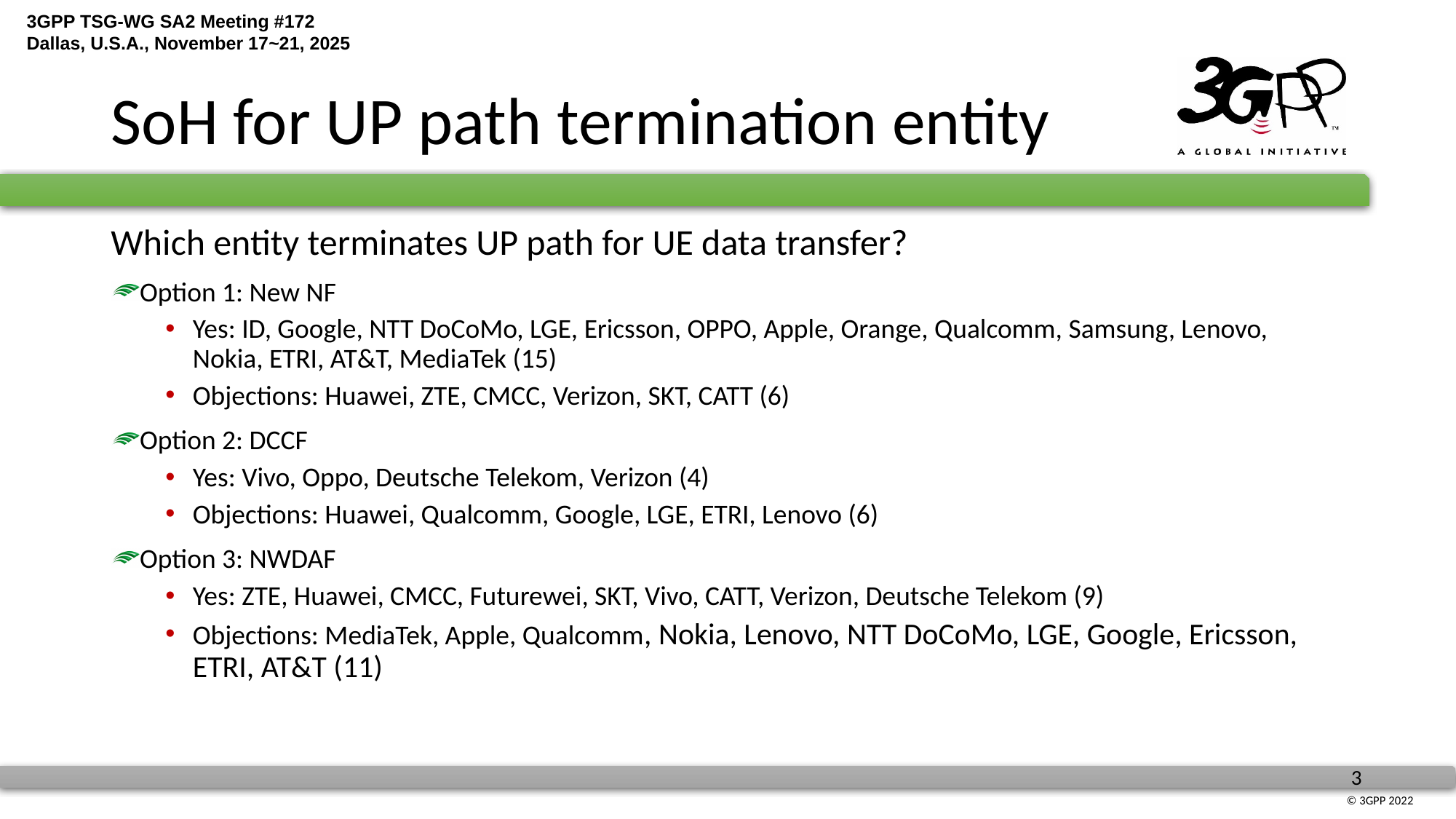

# SoH for UP path termination entity
Which entity terminates UP path for UE data transfer?
Option 1: New NF
Yes: ID, Google, NTT DoCoMo, LGE, Ericsson, OPPO, Apple, Orange, Qualcomm, Samsung, Lenovo, Nokia, ETRI, AT&T, MediaTek (15)
Objections: Huawei, ZTE, CMCC, Verizon, SKT, CATT (6)
Option 2: DCCF
Yes: Vivo, Oppo, Deutsche Telekom, Verizon (4)
Objections: Huawei, Qualcomm, Google, LGE, ETRI, Lenovo (6)
Option 3: NWDAF
Yes: ZTE, Huawei, CMCC, Futurewei, SKT, Vivo, CATT, Verizon, Deutsche Telekom (9)
Objections: MediaTek, Apple, Qualcomm, Nokia, Lenovo, NTT DoCoMo, LGE, Google, Ericsson, ETRI, AT&T (11)